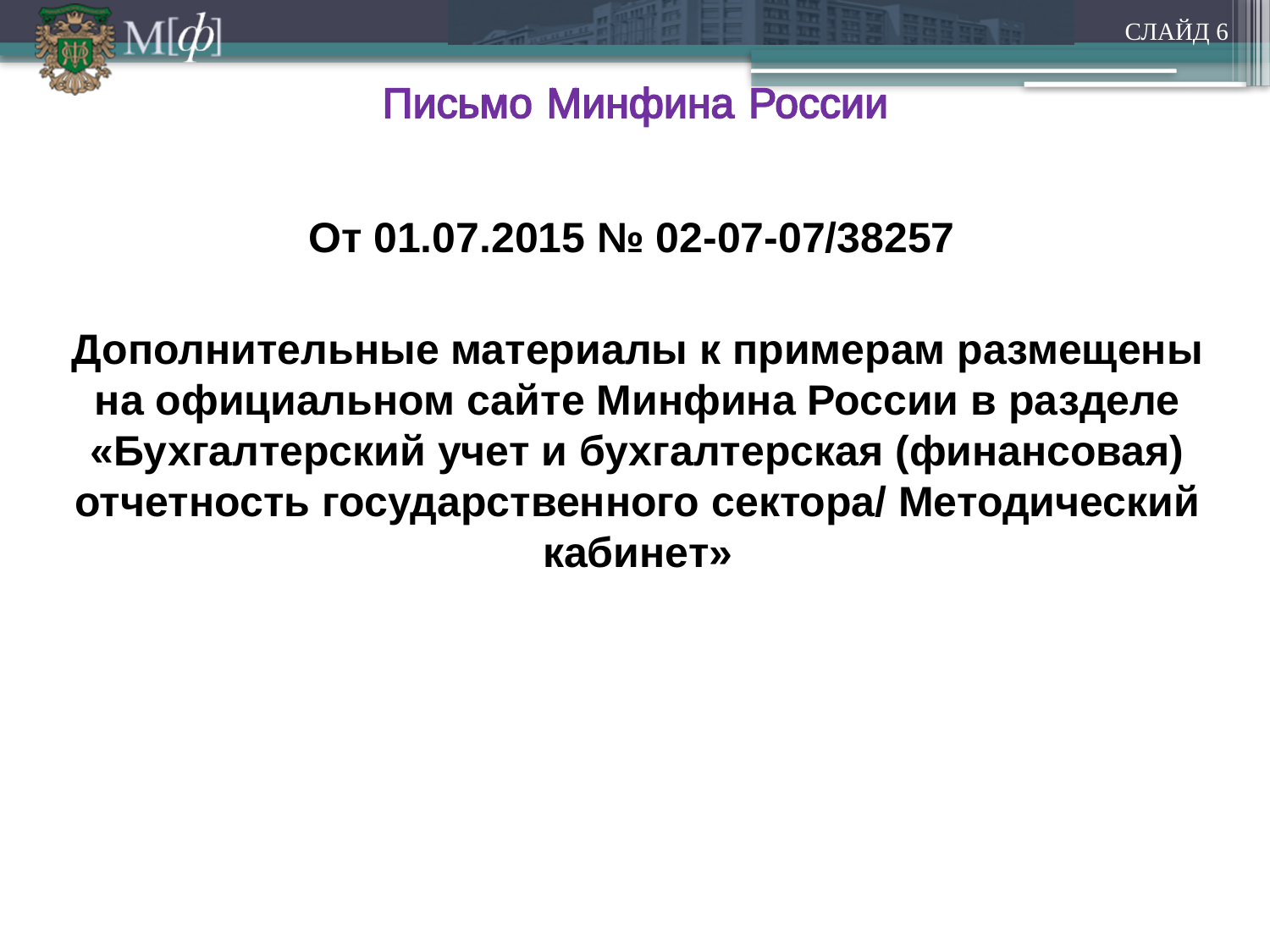

СЛАЙД 6
# Письмо Минфина России

От 01.07.2015 № 02-07-07/38257

Дополнительные материалы к примерам размещены на официальном сайте Минфина России в разделе «Бухгалтерский учет и бухгалтерская (финансовая) отчетность государственного сектора/ Методический кабинет»